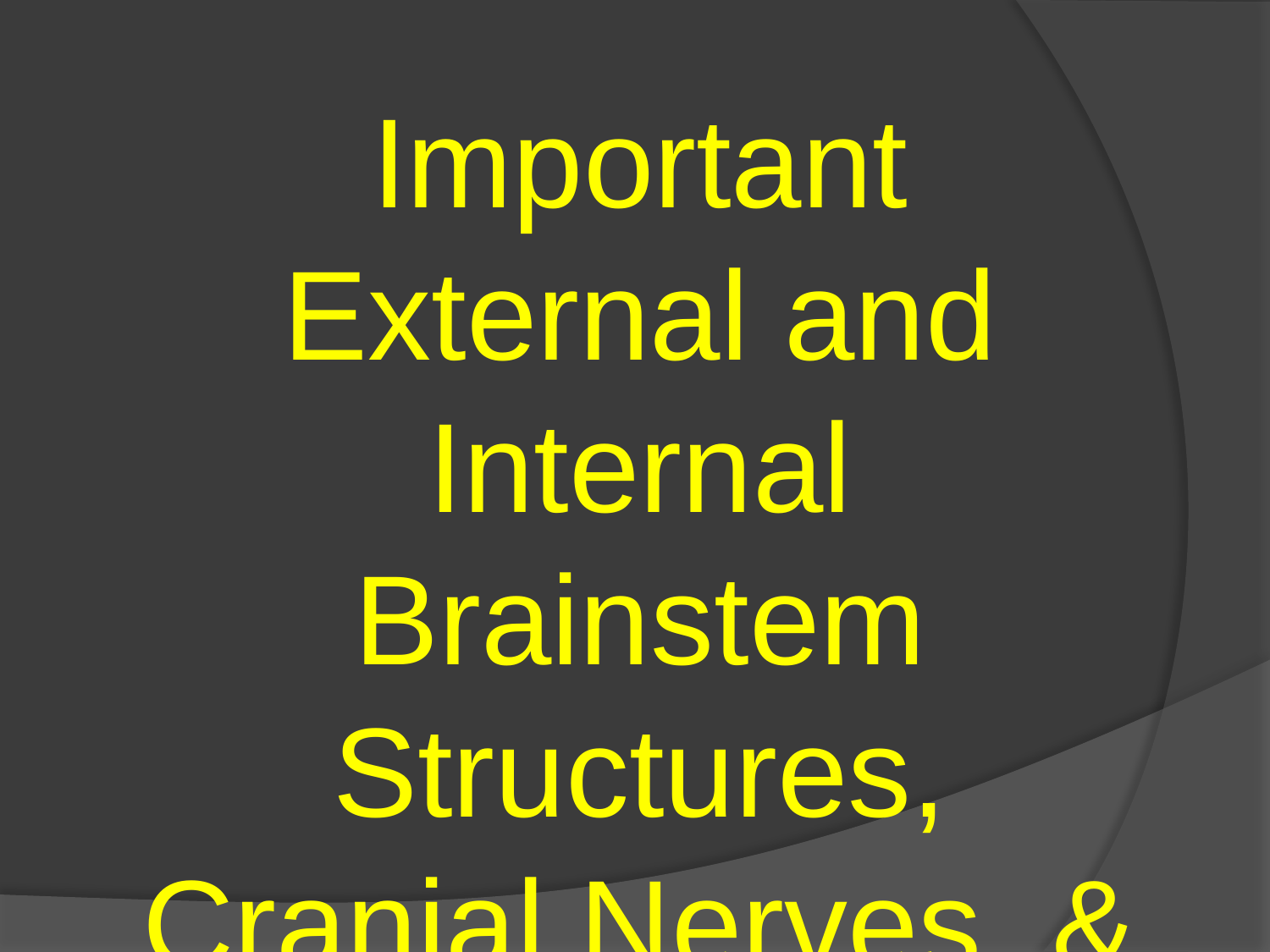

Important External and Internal Brainstem Structures, Cranial Nerves, & Nuclei